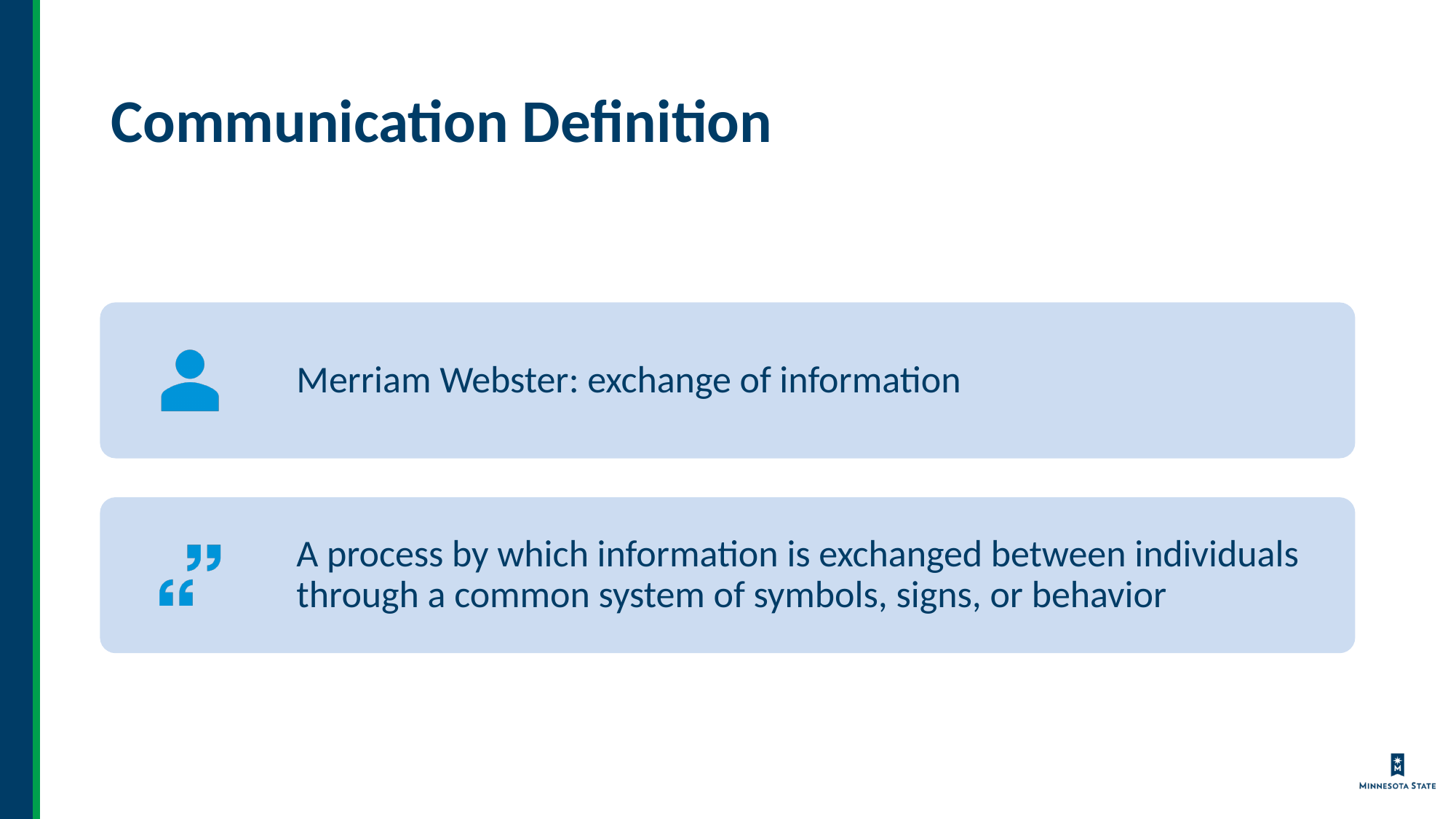

# Communication Definition
Merriam Webster: exchange of information
A process by which information is exchanged between individuals through a common system of symbols, signs, or behavior